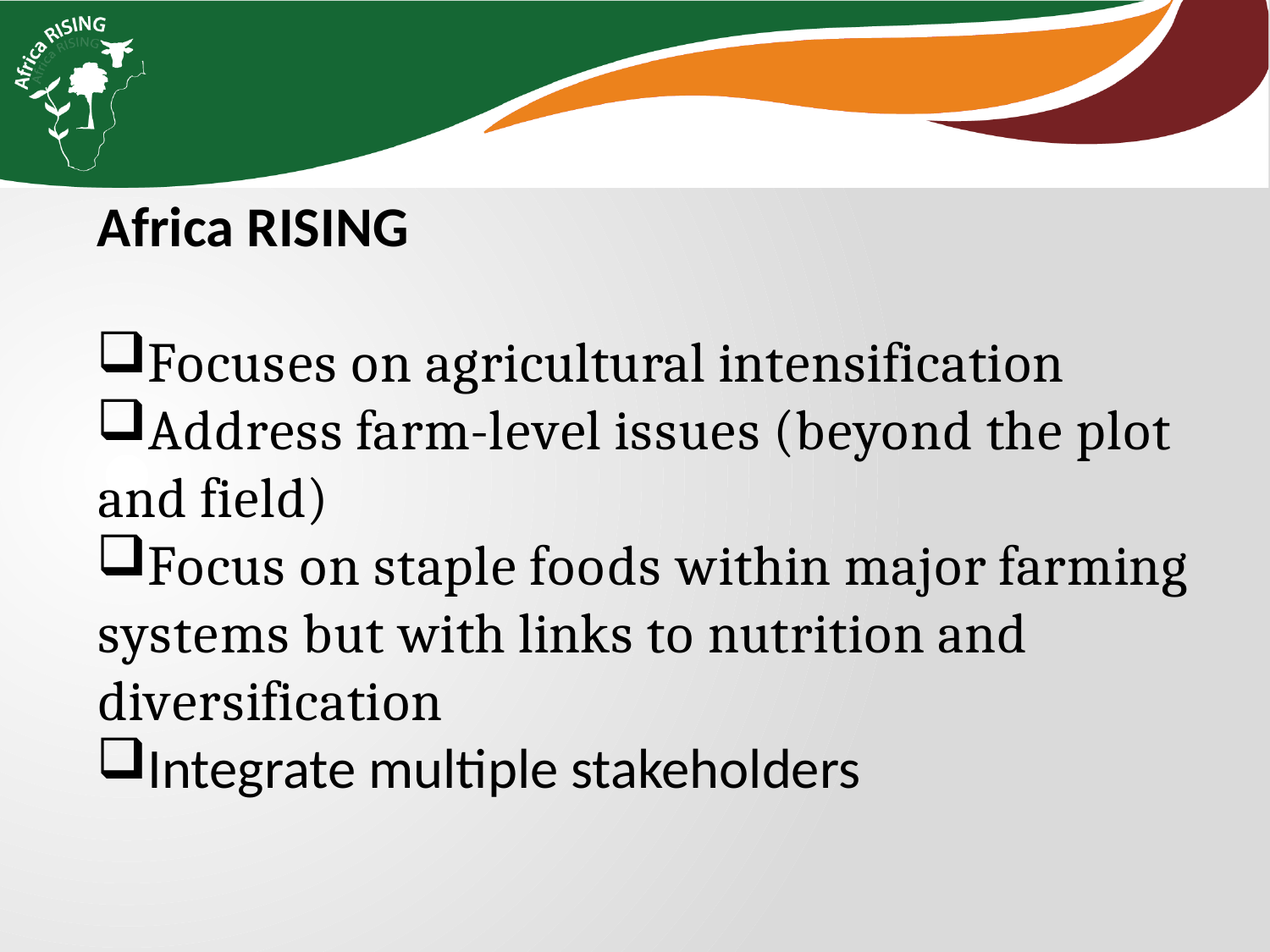

Africa RISING

Focuses on agricultural intensification
Address farm-level issues (beyond the plot and field)
Focus on staple foods within major farming systems but with links to nutrition and diversification
Integrate multiple stakeholders